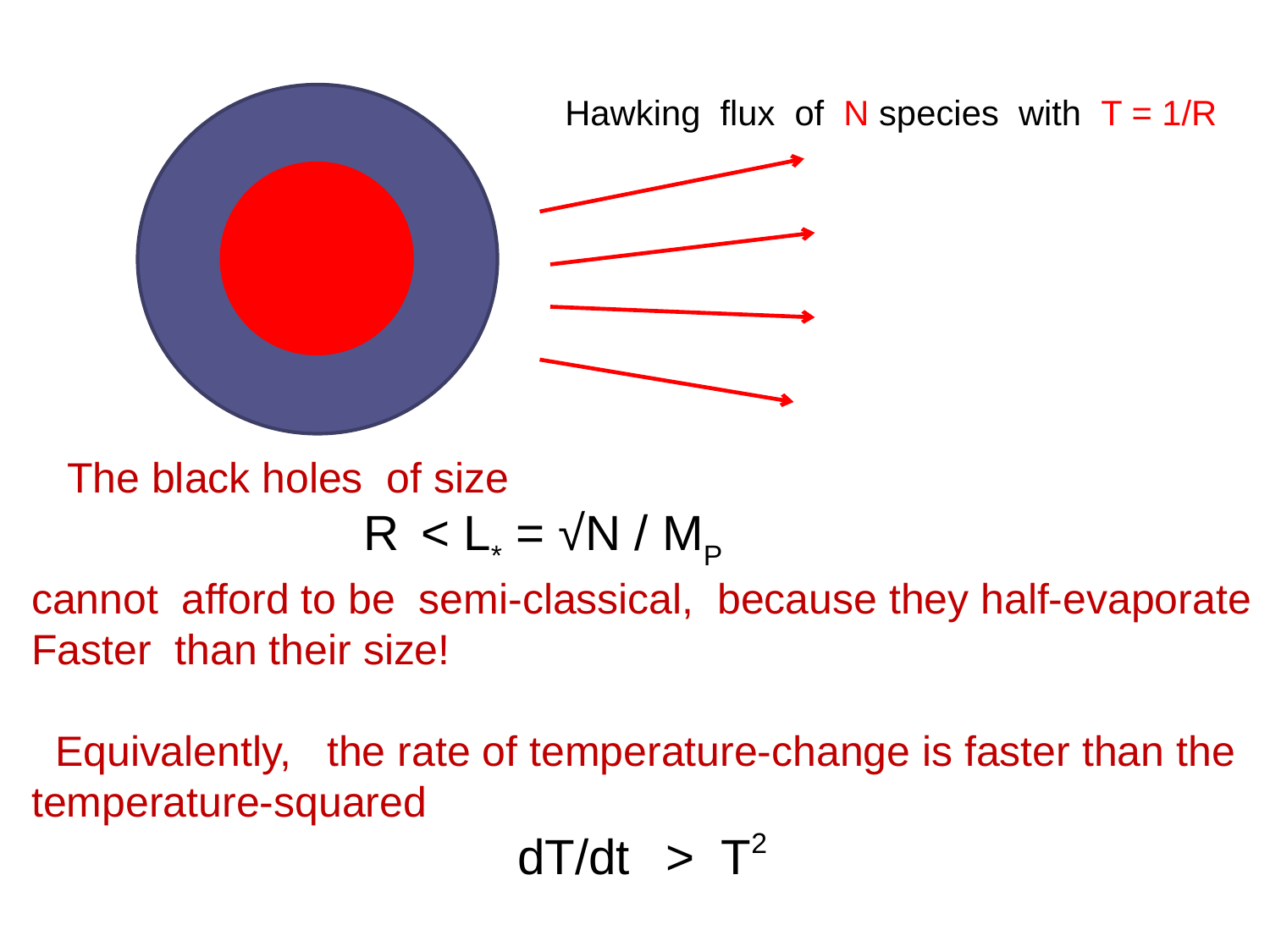

Hawking  flux  of  N species  with  T = 1/R

   The black holes  of size
                            R  < L* = √N / MP
cannot  afford to be  semi-classical,  because they half-evaporate
Faster  than their size!

  Equivalently,   the rate of temperature-change is faster than the
temperature-squared
                                         dT/dt   >  T2